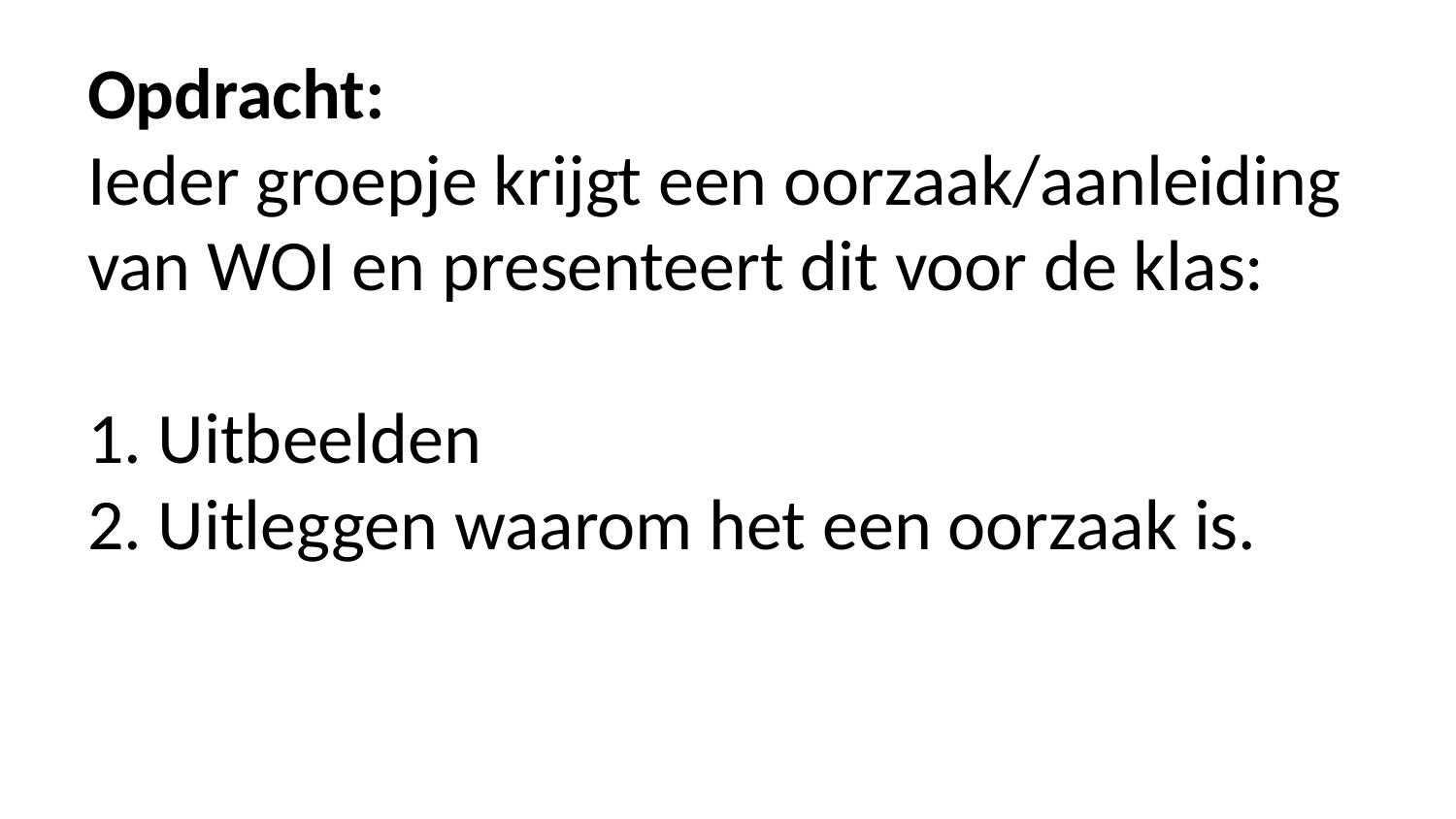

# Opdracht: Ieder groepje krijgt een oorzaak/aanleiding van WOI en presenteert dit voor de klas: 1. Uitbeelden 2. Uitleggen waarom het een oorzaak is.